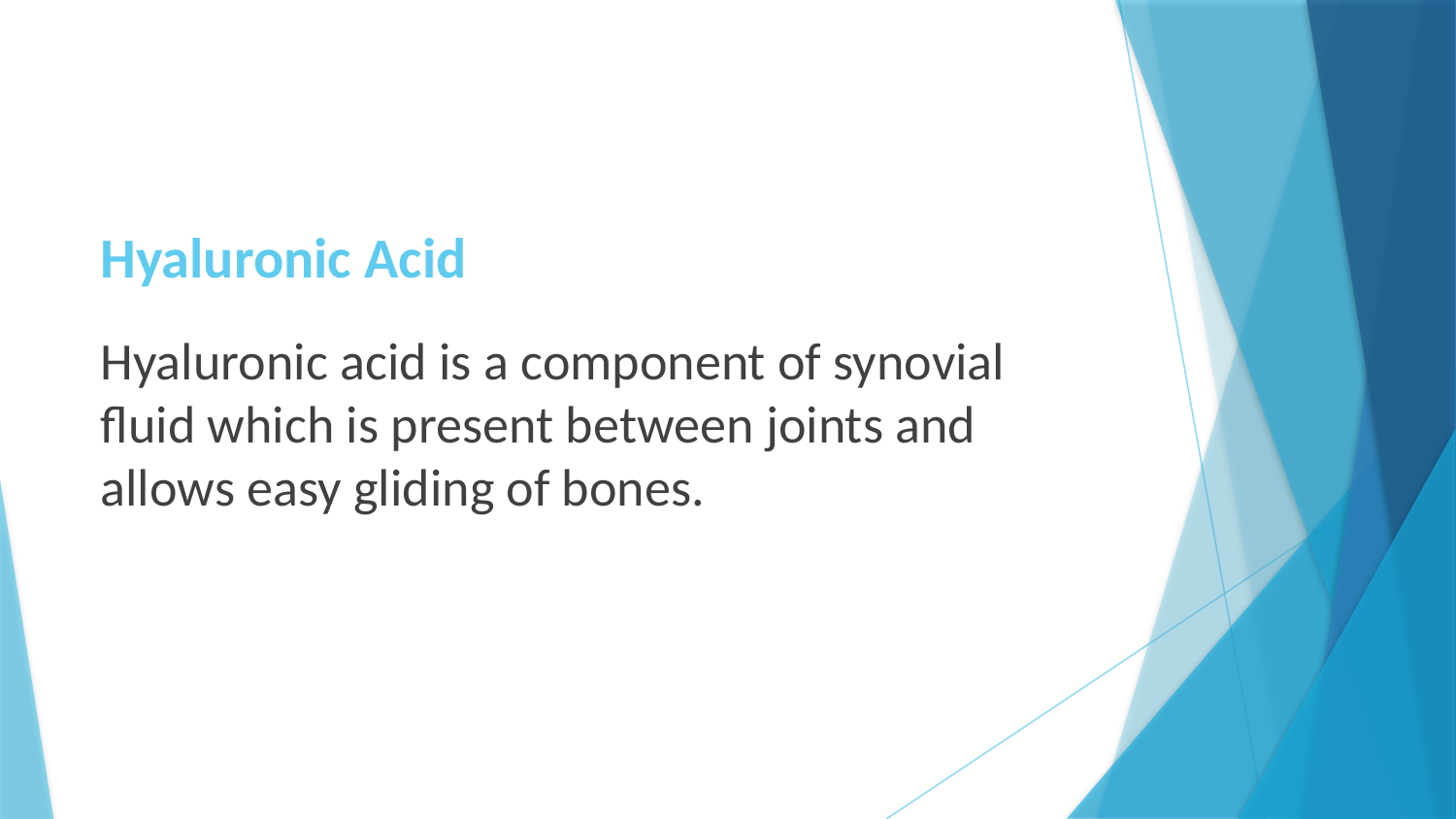

# Hyaluronic Acid
Hyaluronic acid is a component of synovial fluid which is present between joints and allows easy gliding of bones.